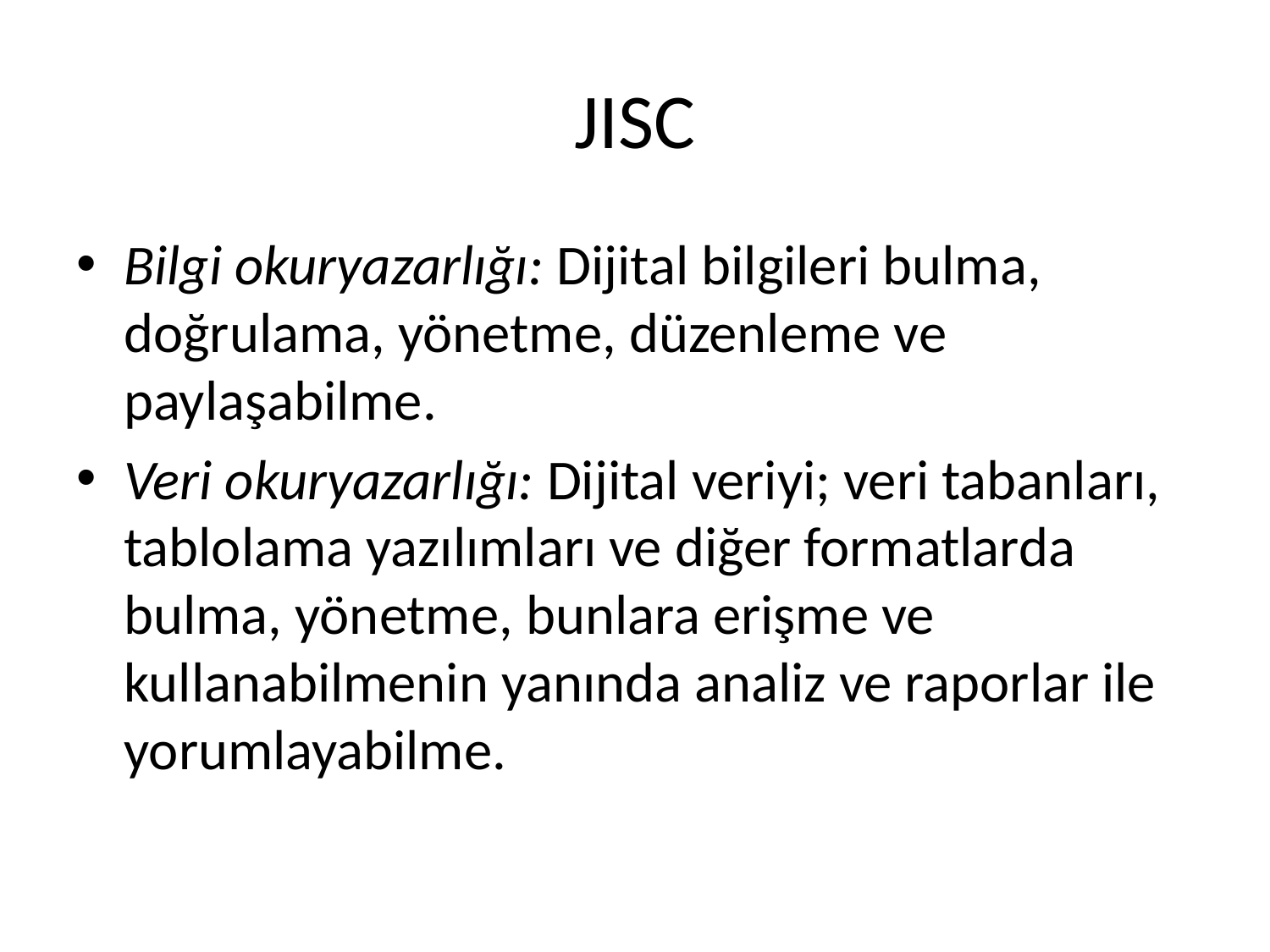

# JISC
Bilgi okuryazarlığı: Dijital bilgileri bulma, doğrulama, yönetme, düzenleme ve paylaşabilme.
Veri okuryazarlığı: Dijital veriyi; veri tabanları, tablolama yazılımları ve diğer formatlarda bulma, yönetme, bunlara erişme ve kullanabilmenin yanında analiz ve raporlar ile yorumlayabilme.